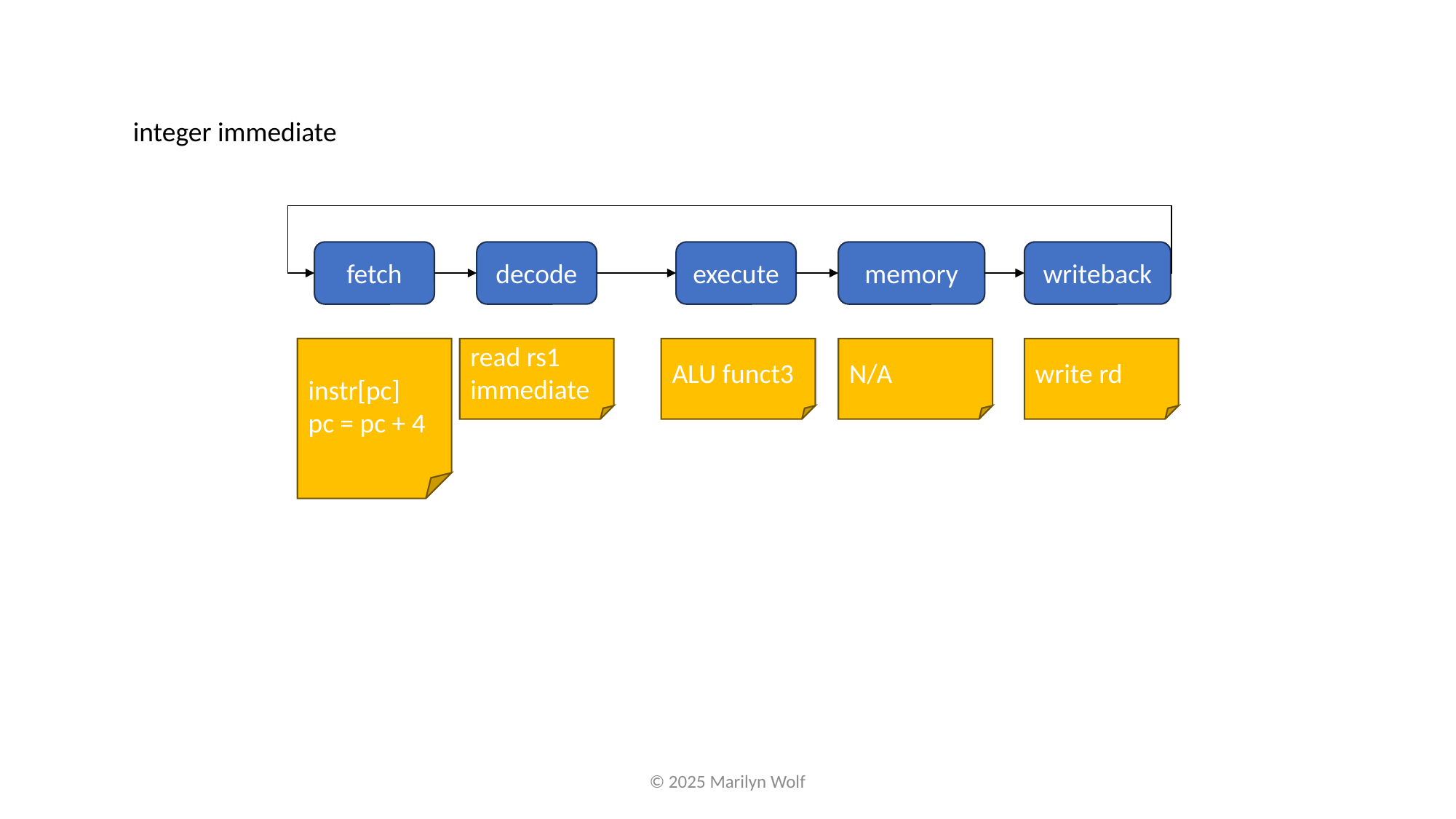

integer immediate
writeback
memory
decode
execute
fetch
ALU funct3
N/A
write rd
instr[pc]
pc = pc + 4
read rs1
immediate
© 2025 Marilyn Wolf